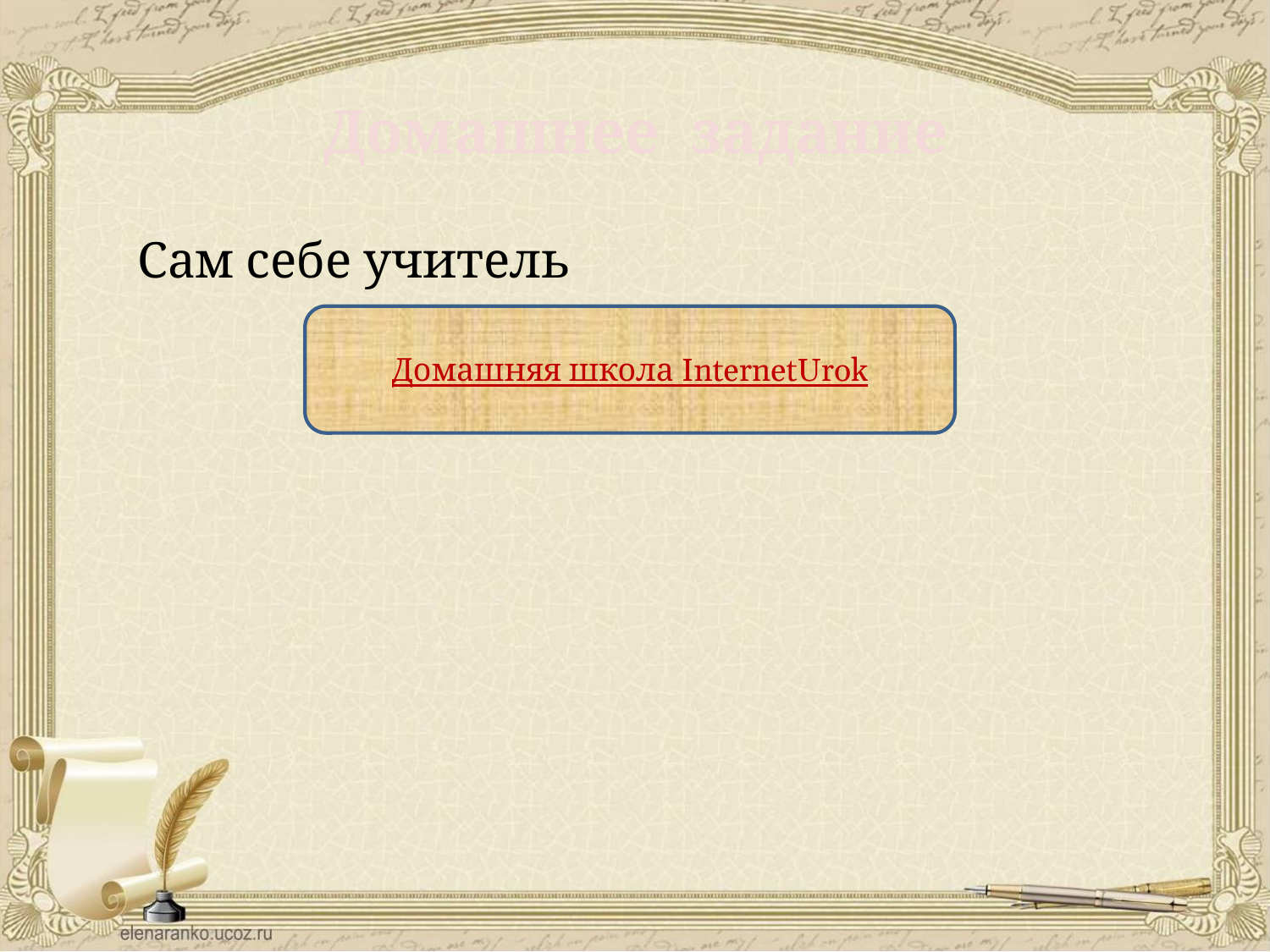

# Домашнее  задание
Сам себе учитель

Домашняя школа InternetUrok